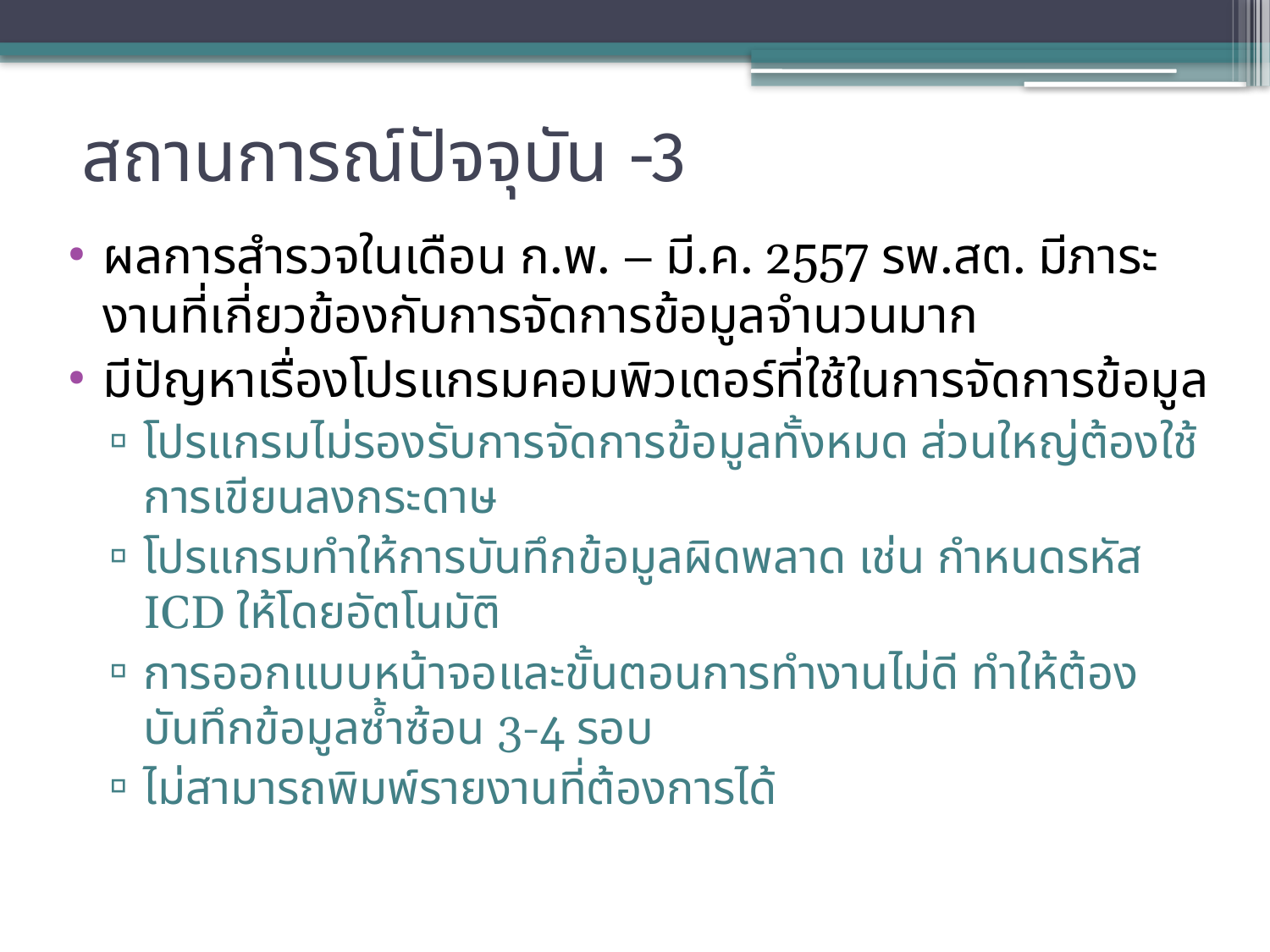

# สถานการณ์ปัจจุบัน -3
ผลการสำรวจในเดือน ก.พ. – มี.ค. 2557 รพ.สต. มีภาระงานที่เกี่ยวข้องกับการจัดการข้อมูลจำนวนมาก
มีปัญหาเรื่องโปรแกรมคอมพิวเตอร์ที่ใช้ในการจัดการข้อมูล
โปรแกรมไม่รองรับการจัดการข้อมูลทั้งหมด ส่วนใหญ่ต้องใช้การเขียนลงกระดาษ
โปรแกรมทำให้การบันทึกข้อมูลผิดพลาด เช่น กำหนดรหัส ICD ให้โดยอัตโนมัติ
การออกแบบหน้าจอและขั้นตอนการทำงานไม่ดี ทำให้ต้องบันทึกข้อมูลซ้ำซ้อน 3-4 รอบ
ไม่สามารถพิมพ์รายงานที่ต้องการได้